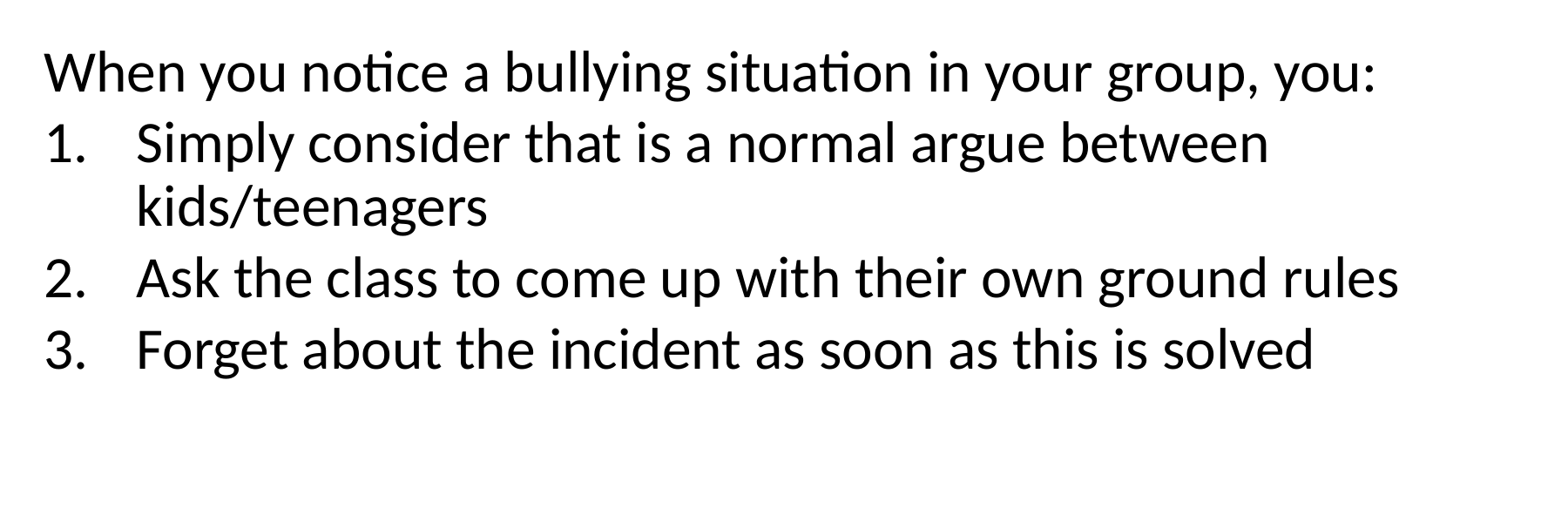

When you notice a bullying situation in your group, you:
Simply consider that is a normal argue between kids/teenagers
Ask the class to come up with their own ground rules
Forget about the incident as soon as this is solved